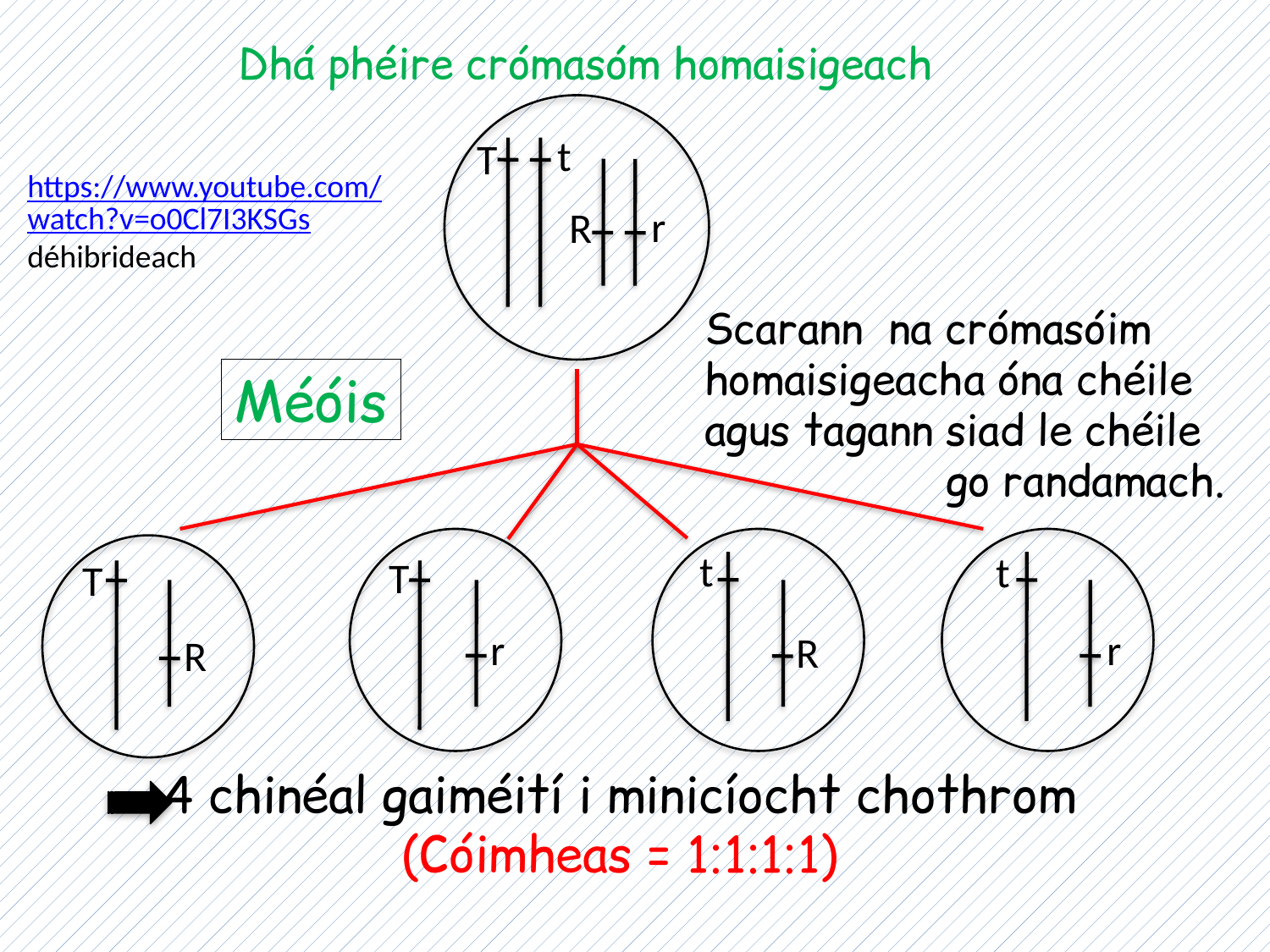

Dhá phéire crómasóm homaisigeach

t
T
https://www.youtube.com/watch?v=o0Cl7I3KSGs
déhibrideach
r
R
Scarann  na crómasóim homaisigeacha óna chéile agus tagann siad le chéile
                   go randamach.

Méóis

t
t
T
T
r
r
R
R
4 chinéal gaiméití i minicíocht chothrom
(Cóimheas = 1:1:1:1)